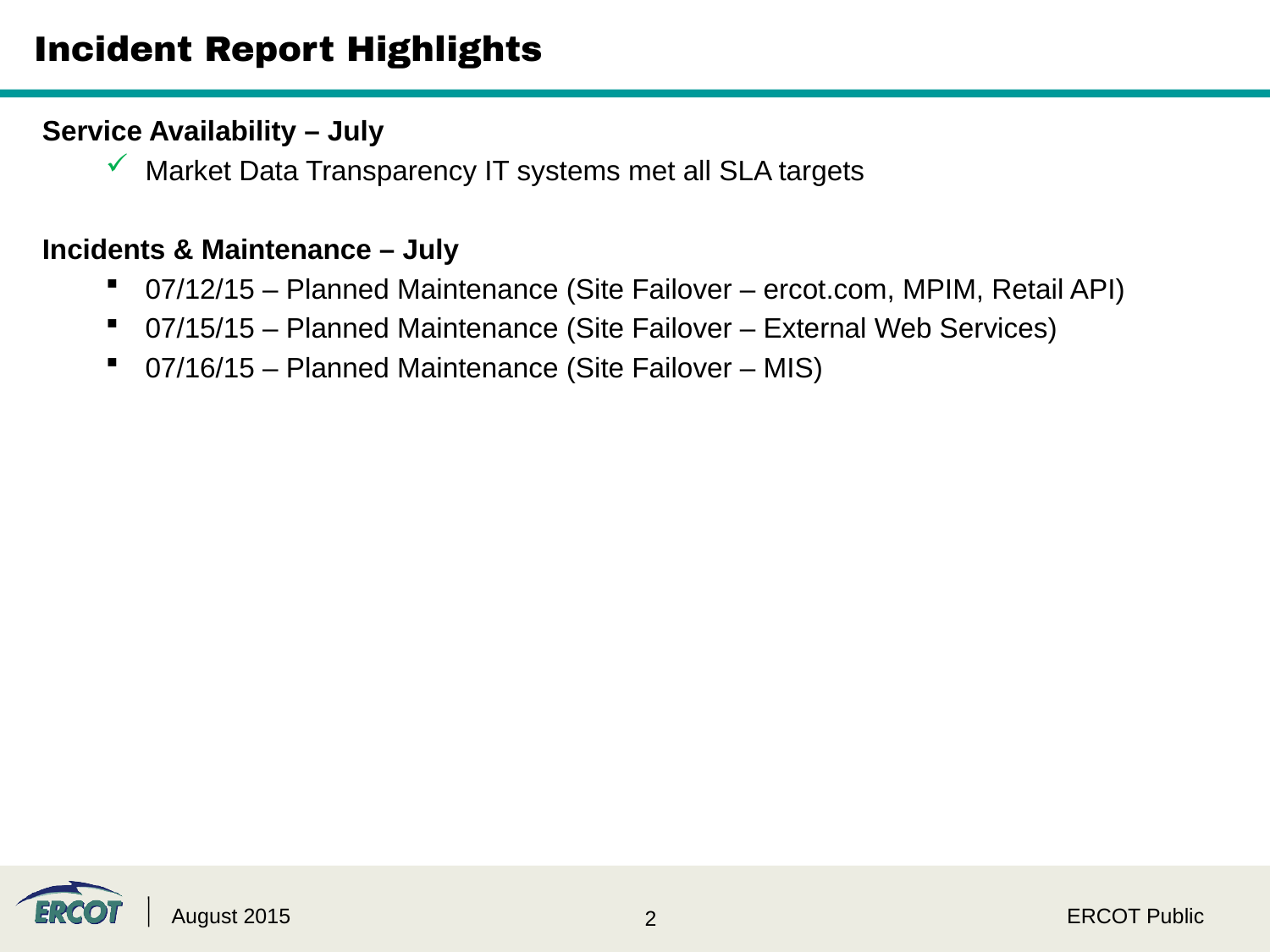

# Incident Report Highlights
Service Availability – July
Market Data Transparency IT systems met all SLA targets

Incidents & Maintenance – July
07/12/15 – Planned Maintenance (Site Failover – ercot.com, MPIM, Retail API)
07/15/15 – Planned Maintenance (Site Failover – External Web Services)
07/16/15 – Planned Maintenance (Site Failover – MIS)

August 2015
ERCOT Public